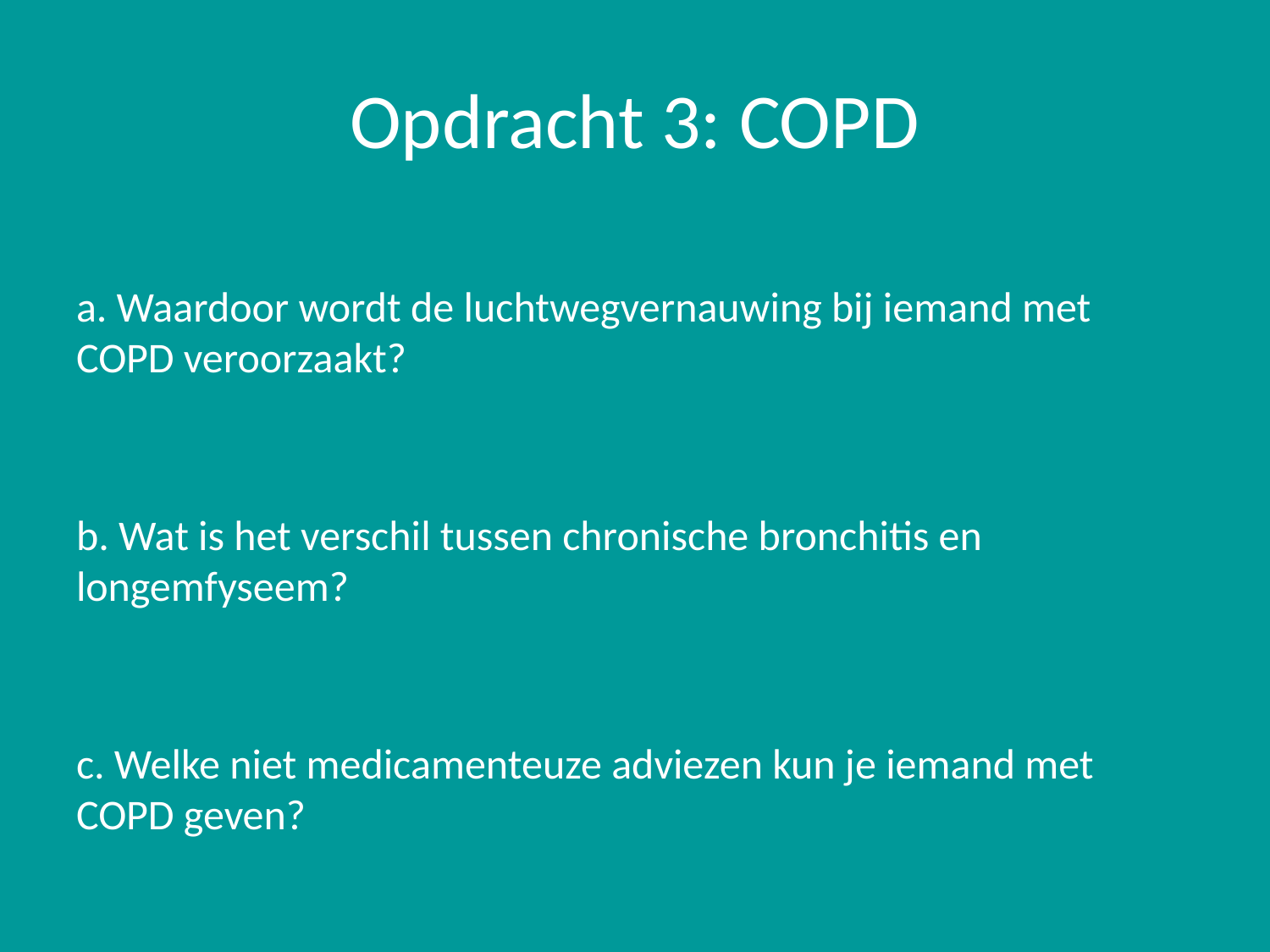

# Opdracht 3: COPD
a. Waardoor wordt de luchtwegvernauwing bij iemand met COPD veroorzaakt?

b. Wat is het verschil tussen chronische bronchitis en longemfyseem?

c. Welke niet medicamenteuze adviezen kun je iemand met COPD geven?